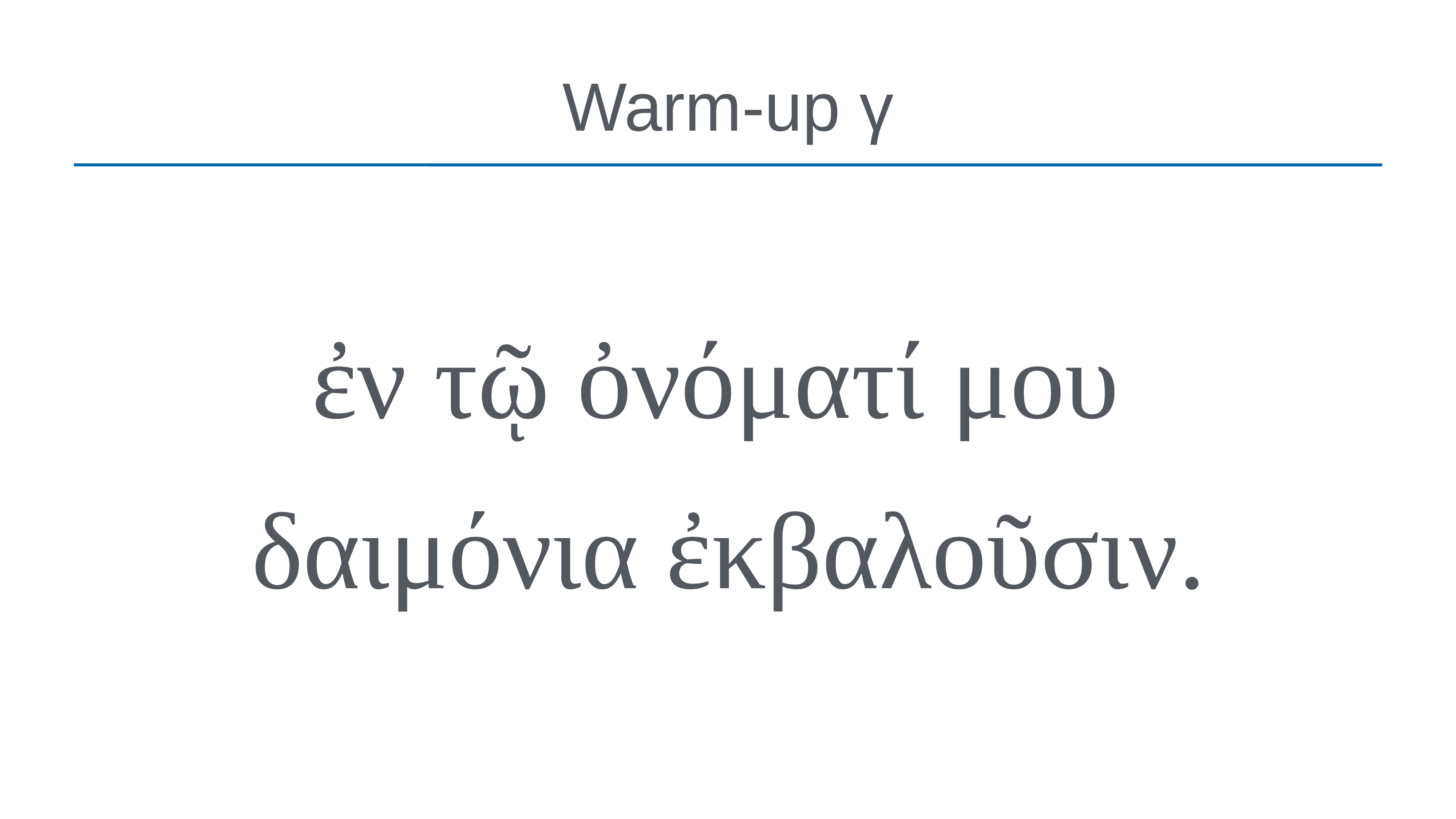

# Warm-up γ
ἐν τῷ ὀνόματί μου
δαιμόνια ἐκβαλοῦσιν.